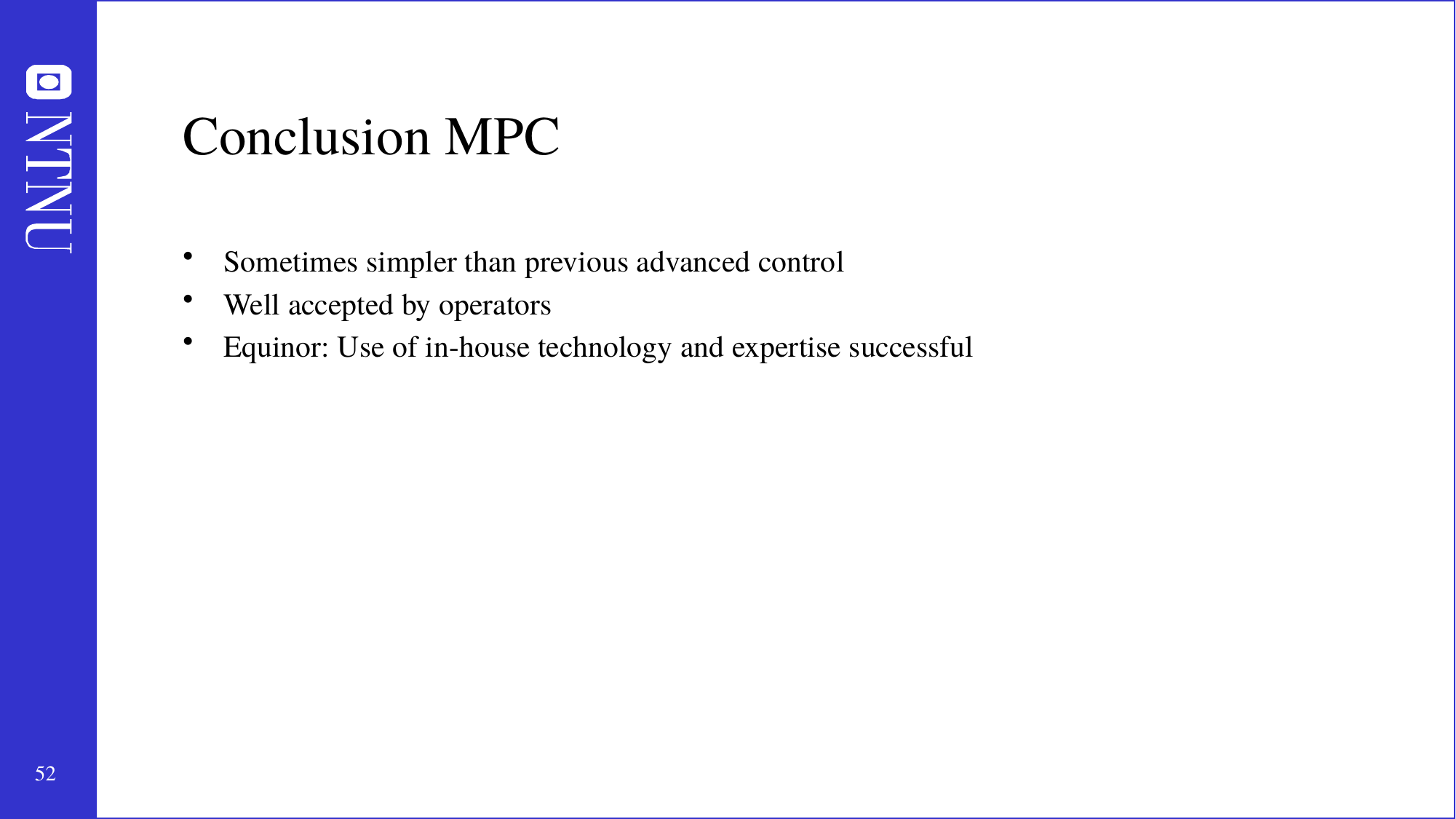

# Conclusion MPC
Sometimes simpler than previous advanced control
Well accepted by operators
Equinor: Use of in-house technology and expertise successful